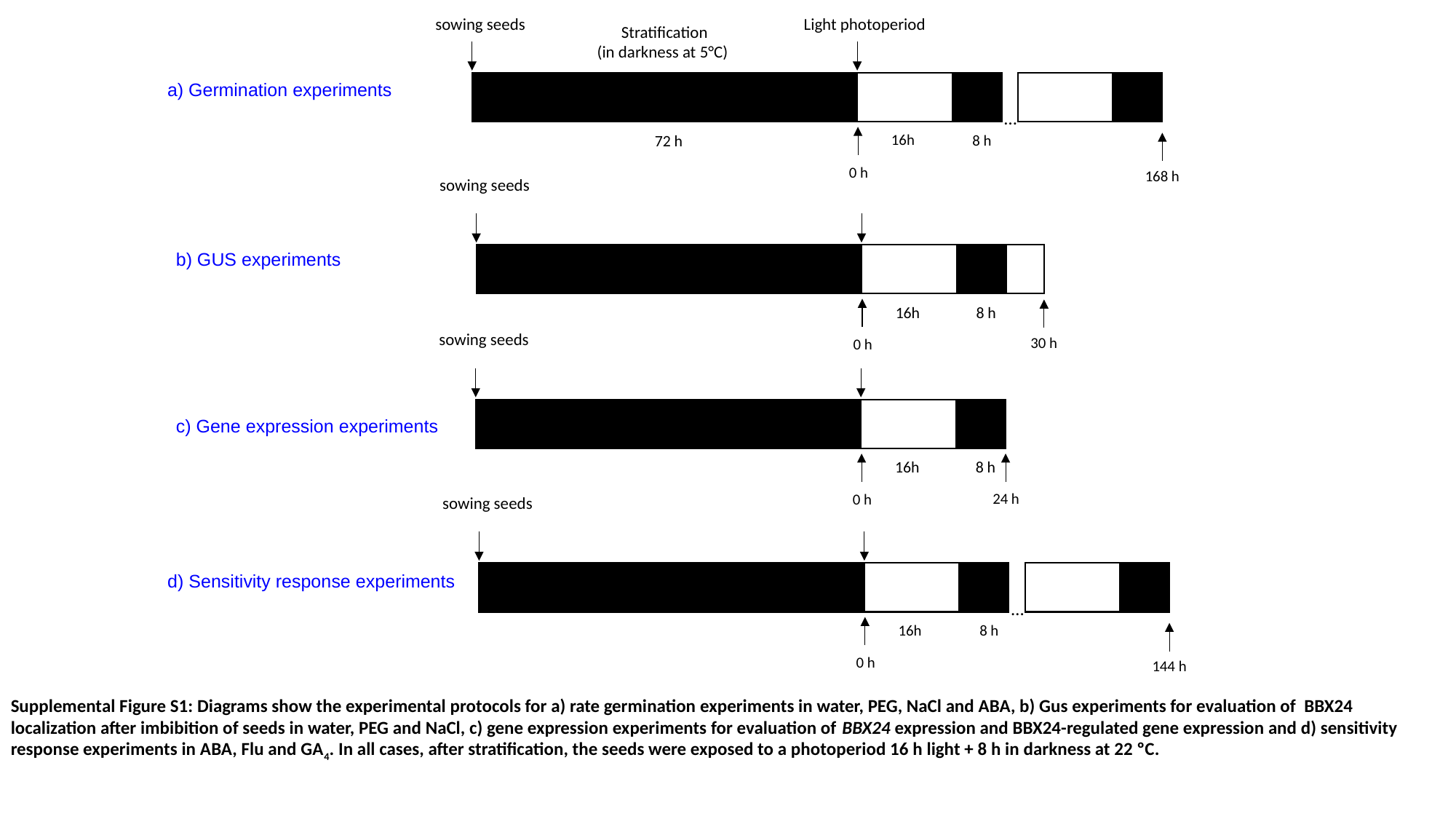

sowing seeds
Light photoperiod
Stratification
(in darkness at 5°C)

16h
8 h
72 h

…
0 h
168 h
a) Germination experiments
sowing seeds

16h
8 h
30 h
0 h
b) GUS experiments
sowing seeds

16h
8 h
24 h
0 h
c) Gene expression experiments
sowing seeds

16h
8 h

…
0 h
144 h
d) Sensitivity response experiments
Supplemental Figure S1: Diagrams show the experimental protocols for a) rate germination experiments in water, PEG, NaCl and ABA, b) Gus experiments for evaluation of  BBX24 localization after imbibition of seeds in water, PEG and NaCl, c) gene expression experiments for evaluation of BBX24 expression and BBX24-regulated gene expression and d) sensitivity response experiments in ABA, Flu and GA4. In all cases, after stratification, the seeds were exposed to a photoperiod 16 h light + 8 h in darkness at 22 ºC.